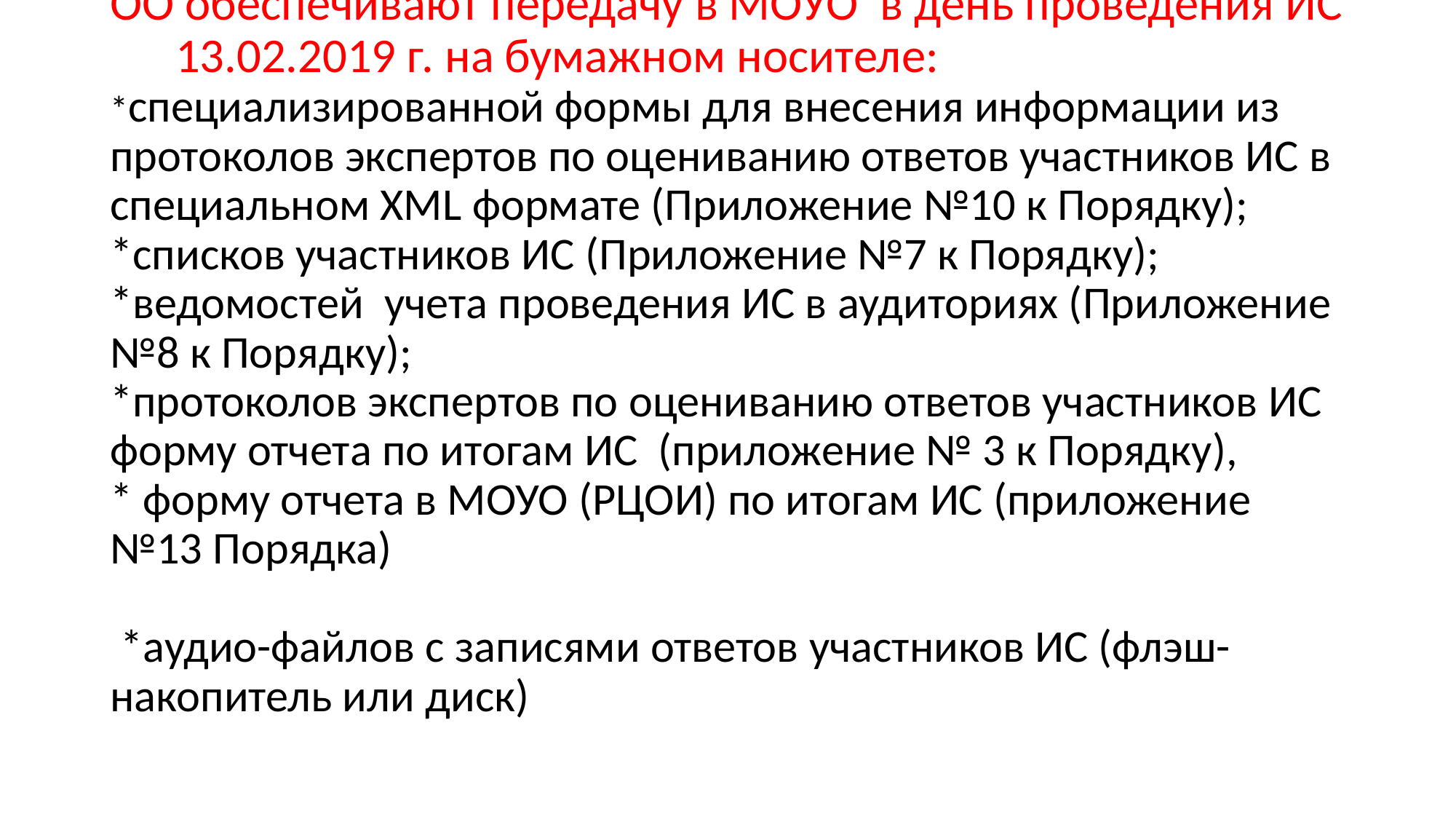

# ОО обеспечивают передачу в МОУО  в день проведения ИС       13.02.2019 г. на бумажном носителе: *специализированной формы для внесения информации из протоколов экспертов по оцениванию ответов участников ИС в специальном ХМL формате (Приложение №10 к Порядку); *списков участников ИС (Приложение №7 к Порядку); *ведомостей  учета проведения ИС в аудиториях (Приложение №8 к Порядку); *протоколов экспертов по оцениванию ответов участников ИС форму отчета по итогам ИС  (приложение № 3 к Порядку), * форму отчета в МОУО (РЦОИ) по итогам ИС (приложение №13 Порядка) *аудио-файлов с записями ответов участников ИС (флэш-накопитель или диск)